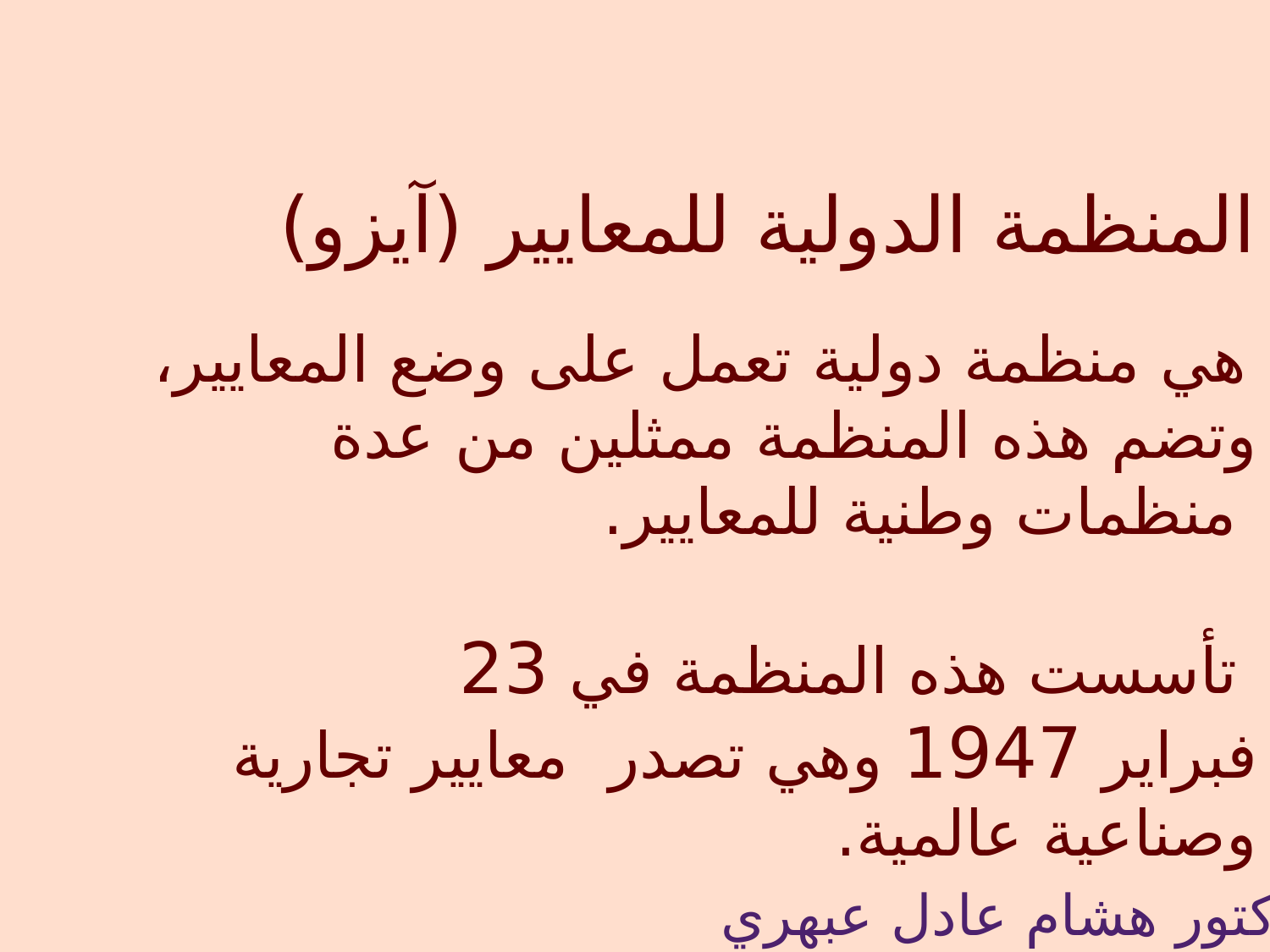

المنظمة الدولية للمعايير (آيزو)

 هي منظمة دولية تعمل على وضع المعايير، وتضم هذه المنظمة ممثلين من عدة
 منظمات وطنية للمعايير.

 تأسست هذه المنظمة في 23 فبراير 1947 وهي تصدر  معايير تجارية وصناعية عالمية.

مقر هذه المنظمة في جنيف في سويسرا. (يتبع)

الدكتور هشام عادل عبهري